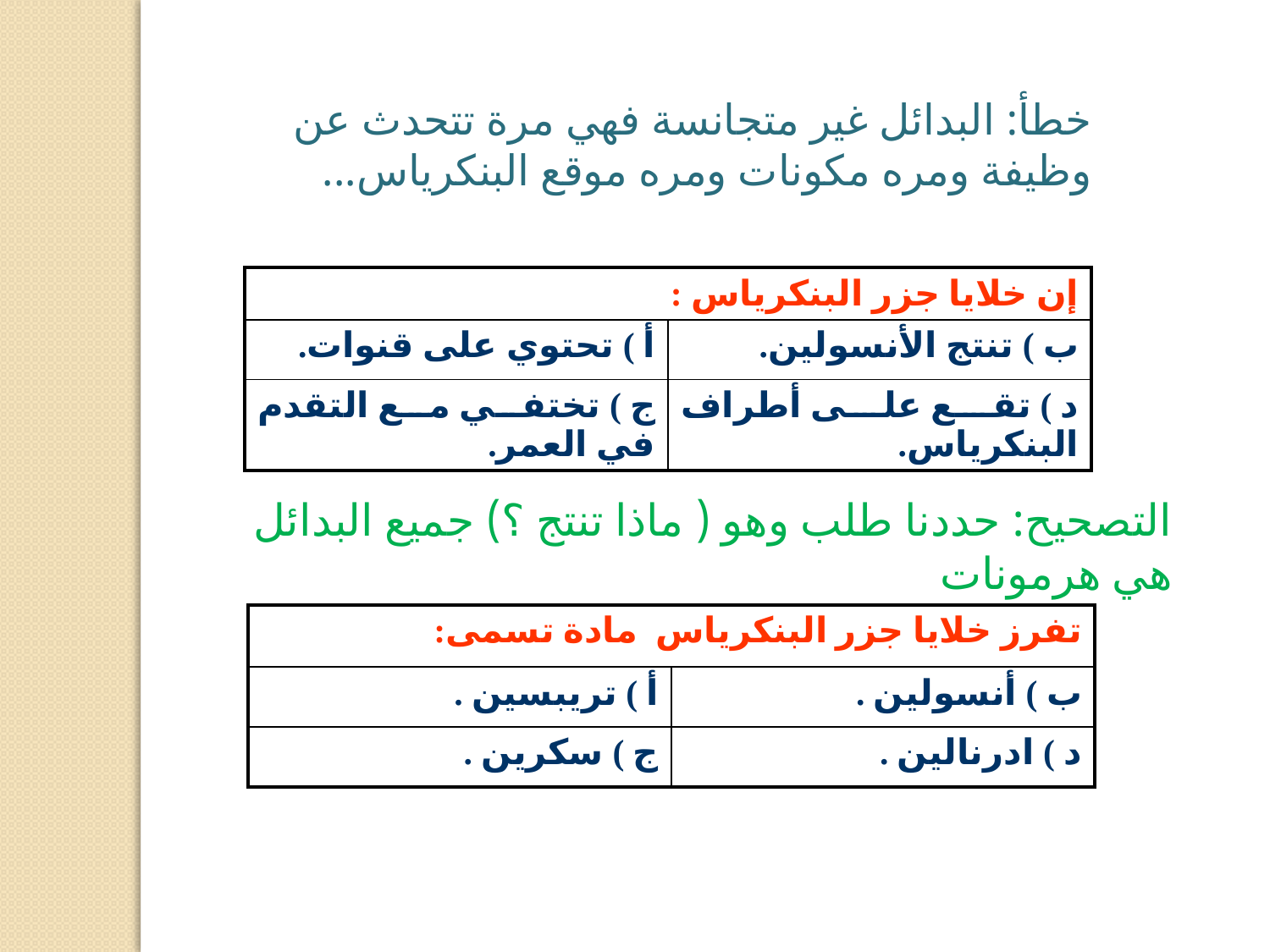

خطأ: البدائل غير متجانسة فهي مرة تتحدث عن وظيفة ومره مكونات ومره موقع البنكرياس...

| إن خلايا جزر البنكرياس : |  |
| --- | --- |
| أ ) تحتوي على قنوات. | ب ) تنتج الأنسولين. |
| ج ) تختفي مع التقدم في العمر. | د ) تقع على أطراف البنكرياس. |

التصحيح: حددنا طلب وهو ( ماذا تنتج ؟) جميع البدائل هي هرمونات
| تفرز خلايا جزر البنكرياس مادة تسمى: |  |
| --- | --- |
| أ ) تريبسين . | ب ) أنسولين . |
| ج ) سكرين . | د ) ادرنالين . |